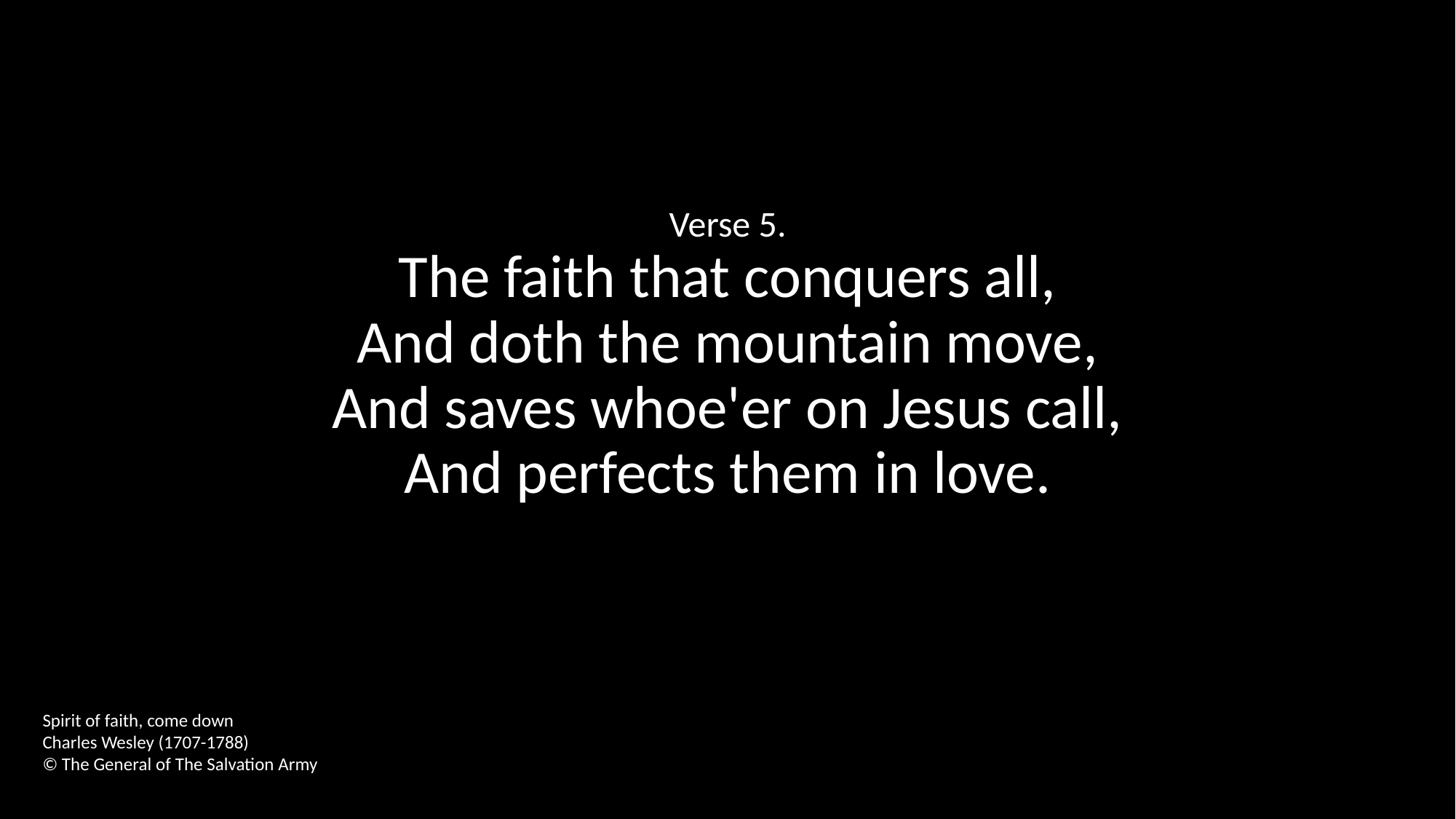

Verse 5.
The faith that conquers all,
And doth the mountain move,
And saves whoe'er on Jesus call,
And perfects them in love.
Spirit of faith, come down
Charles Wesley (1707-1788)
© The General of The Salvation Army